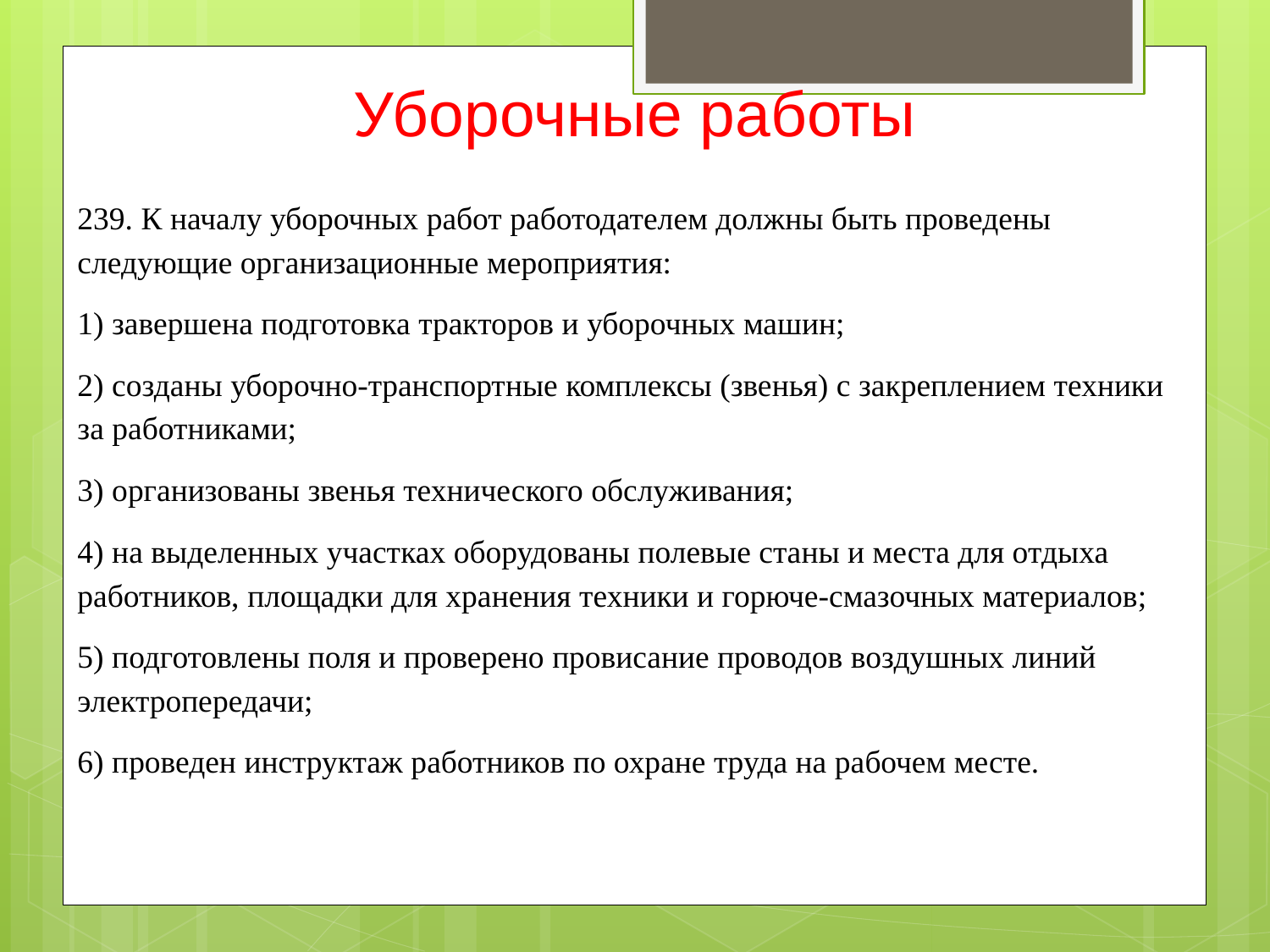

# Уборочные работы
239. К началу уборочных работ работодателем должны быть проведены следующие организационные мероприятия:
1) завершена подготовка тракторов и уборочных машин;
2) созданы уборочно-транспортные комплексы (звенья) с закреплением техники за работниками;
3) организованы звенья технического обслуживания;
4) на выделенных участках оборудованы полевые станы и места для отдыха работников, площадки для хранения техники и горюче-смазочных материалов;
5) подготовлены поля и проверено провисание проводов воздушных линий электропередачи;
6) проведен инструктаж работников по охране труда на рабочем месте.